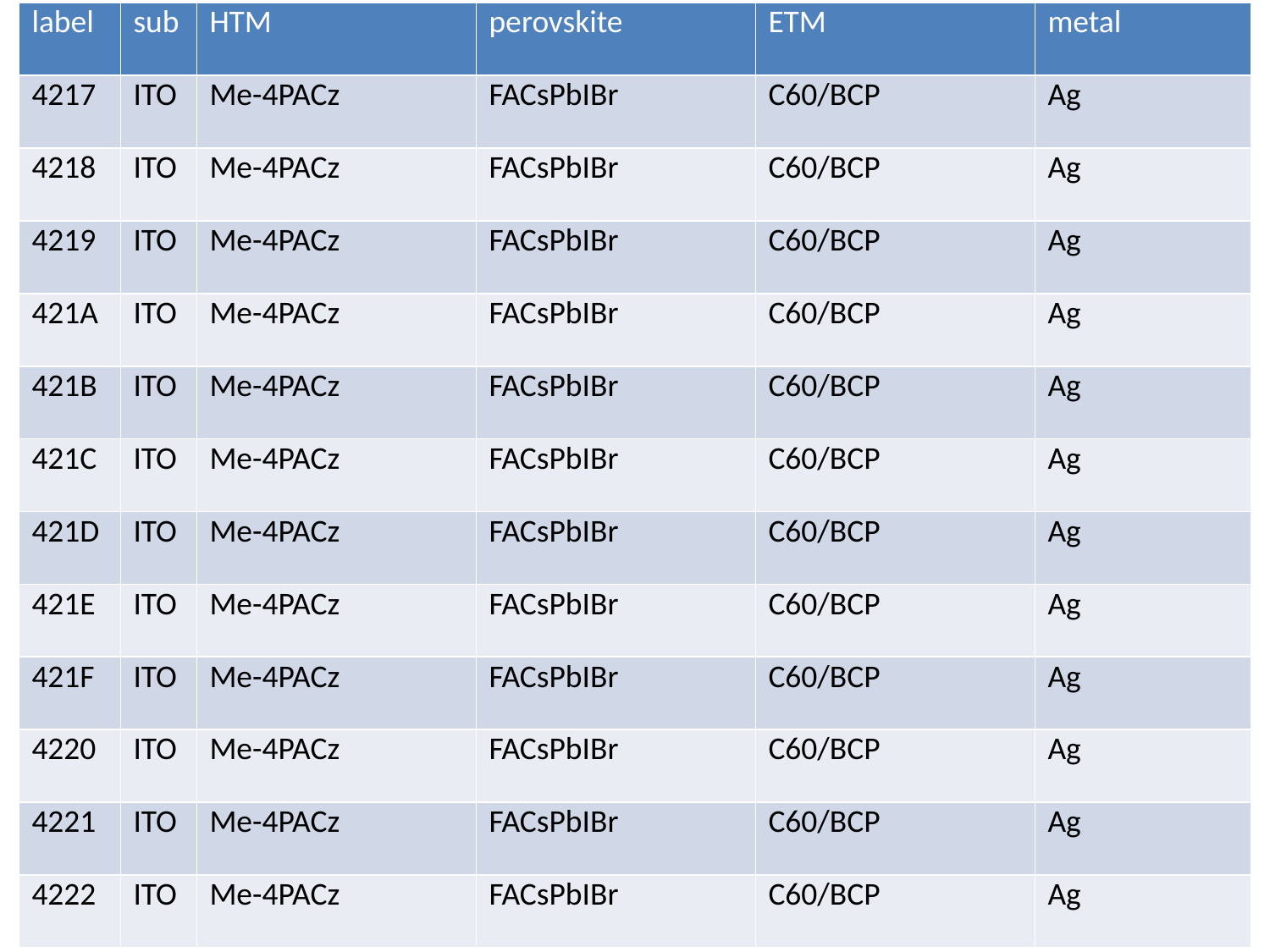

| label | sub | HTM | perovskite | ETM | metal |
| --- | --- | --- | --- | --- | --- |
| 4217 | ITO | Me-4PACz | FACsPbIBr | C60/BCP | Ag |
| 4218 | ITO | Me-4PACz | FACsPbIBr | C60/BCP | Ag |
| 4219 | ITO | Me-4PACz | FACsPbIBr | C60/BCP | Ag |
| 421A | ITO | Me-4PACz | FACsPbIBr | C60/BCP | Ag |
| 421B | ITO | Me-4PACz | FACsPbIBr | C60/BCP | Ag |
| 421C | ITO | Me-4PACz | FACsPbIBr | C60/BCP | Ag |
| 421D | ITO | Me-4PACz | FACsPbIBr | C60/BCP | Ag |
| 421E | ITO | Me-4PACz | FACsPbIBr | C60/BCP | Ag |
| 421F | ITO | Me-4PACz | FACsPbIBr | C60/BCP | Ag |
| 4220 | ITO | Me-4PACz | FACsPbIBr | C60/BCP | Ag |
| 4221 | ITO | Me-4PACz | FACsPbIBr | C60/BCP | Ag |
| 4222 | ITO | Me-4PACz | FACsPbIBr | C60/BCP | Ag |